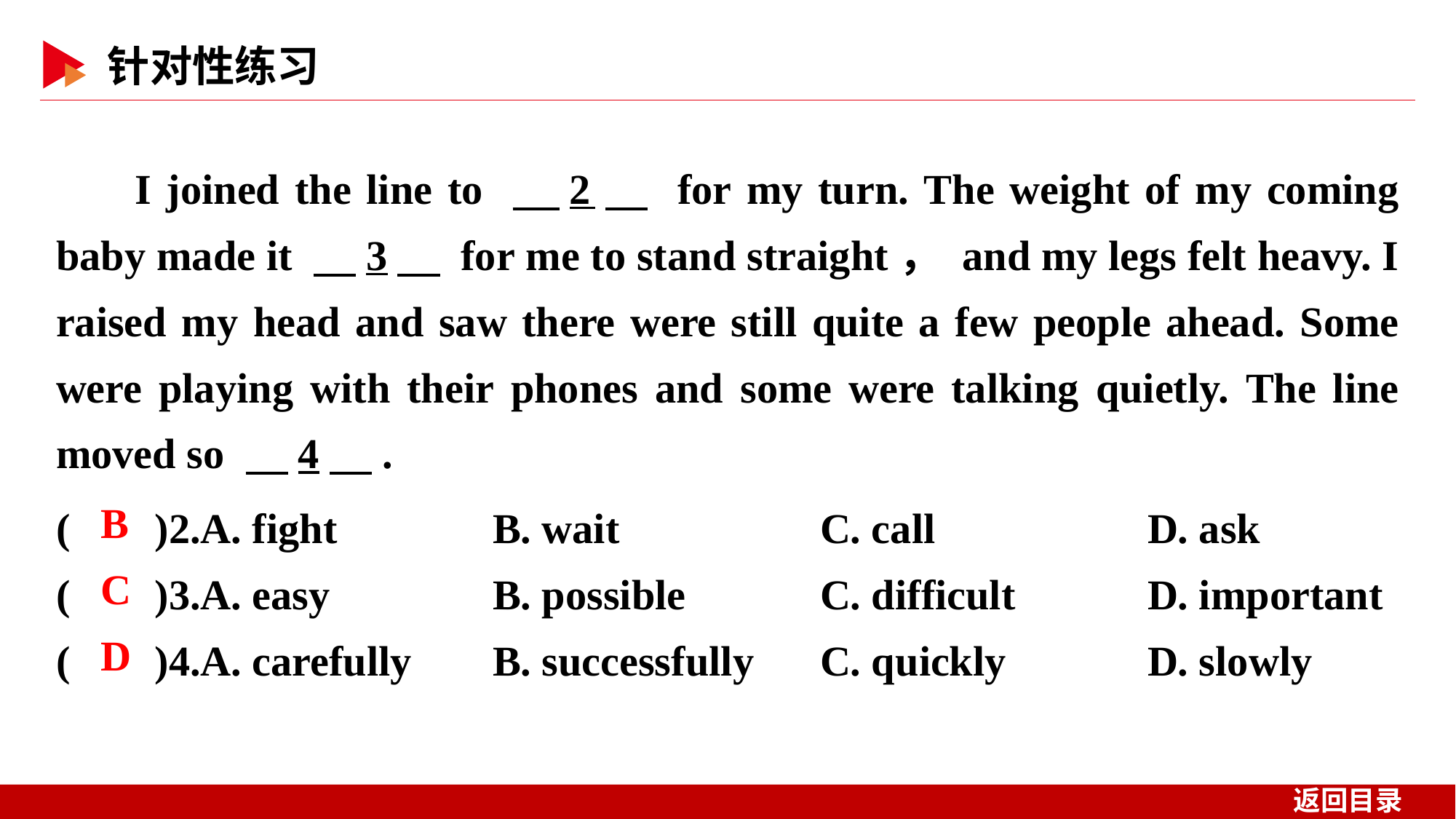

I joined the line to 　2　 for my turn. The weight of my coming baby made it 　3　 for me to stand straight， and my legs felt heavy. I raised my head and saw there were still quite a few people ahead. Some were playing with their phones and some were talking quietly. The line moved so 　4　.
(        )2.A. fight       	B. wait		C. call       		D. ask
(        )3.A. easy        	B. possible		C. difficult 		D. important
(        )4.A. carefully      	B. successfully	C. quickly  		D. slowly
   B
   C
   D